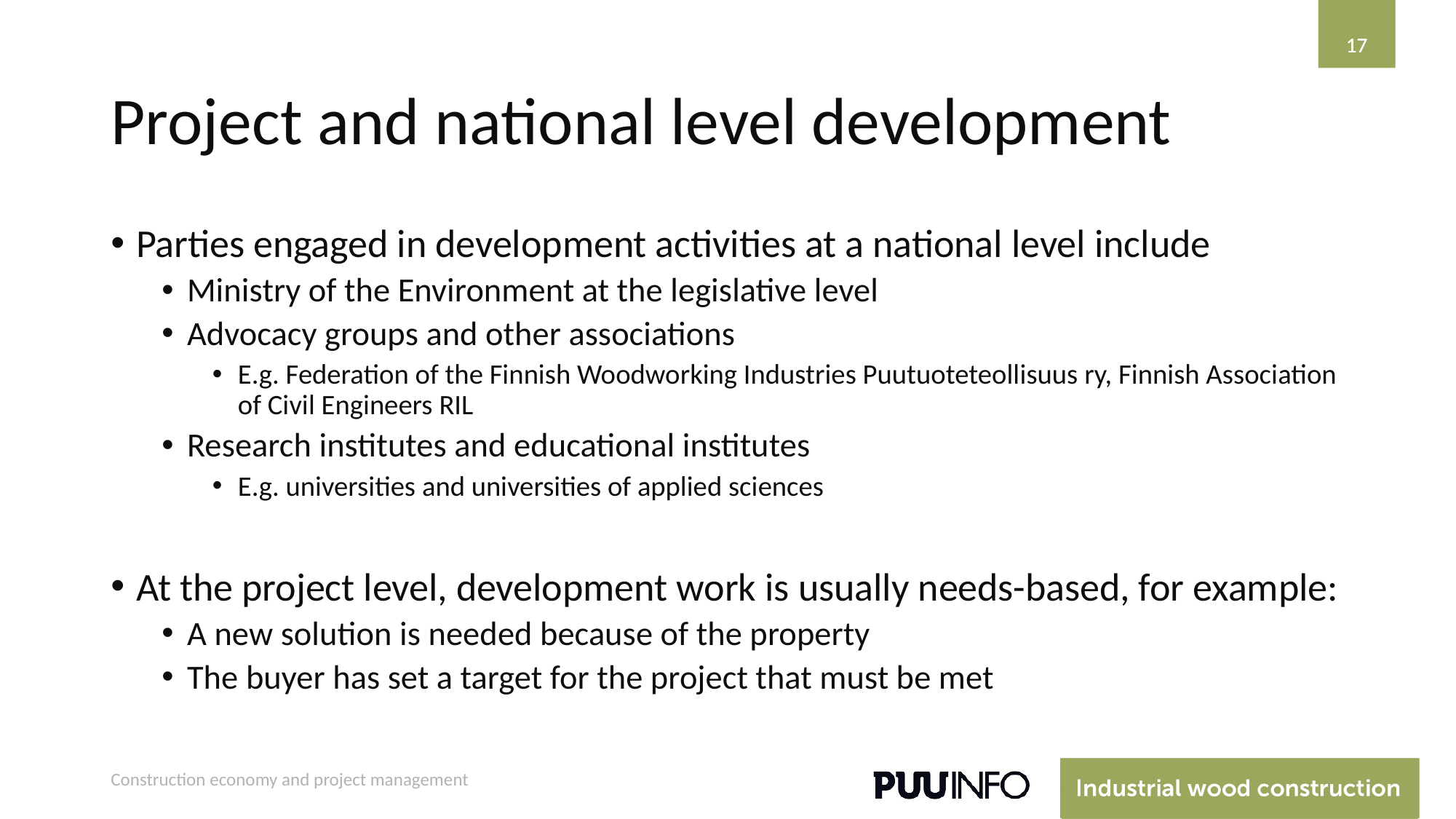

17
17
# Project and national level development
Parties engaged in development activities at a national level include
Ministry of the Environment at the legislative level
Advocacy groups and other associations
E.g. Federation of the Finnish Woodworking Industries Puutuoteteollisuus ry, Finnish Association of Civil Engineers RIL
Research institutes and educational institutes
E.g. universities and universities of applied sciences

At the project level, development work is usually needs-based, for example:
A new solution is needed because of the property
The buyer has set a target for the project that must be met
Construction economy and project management